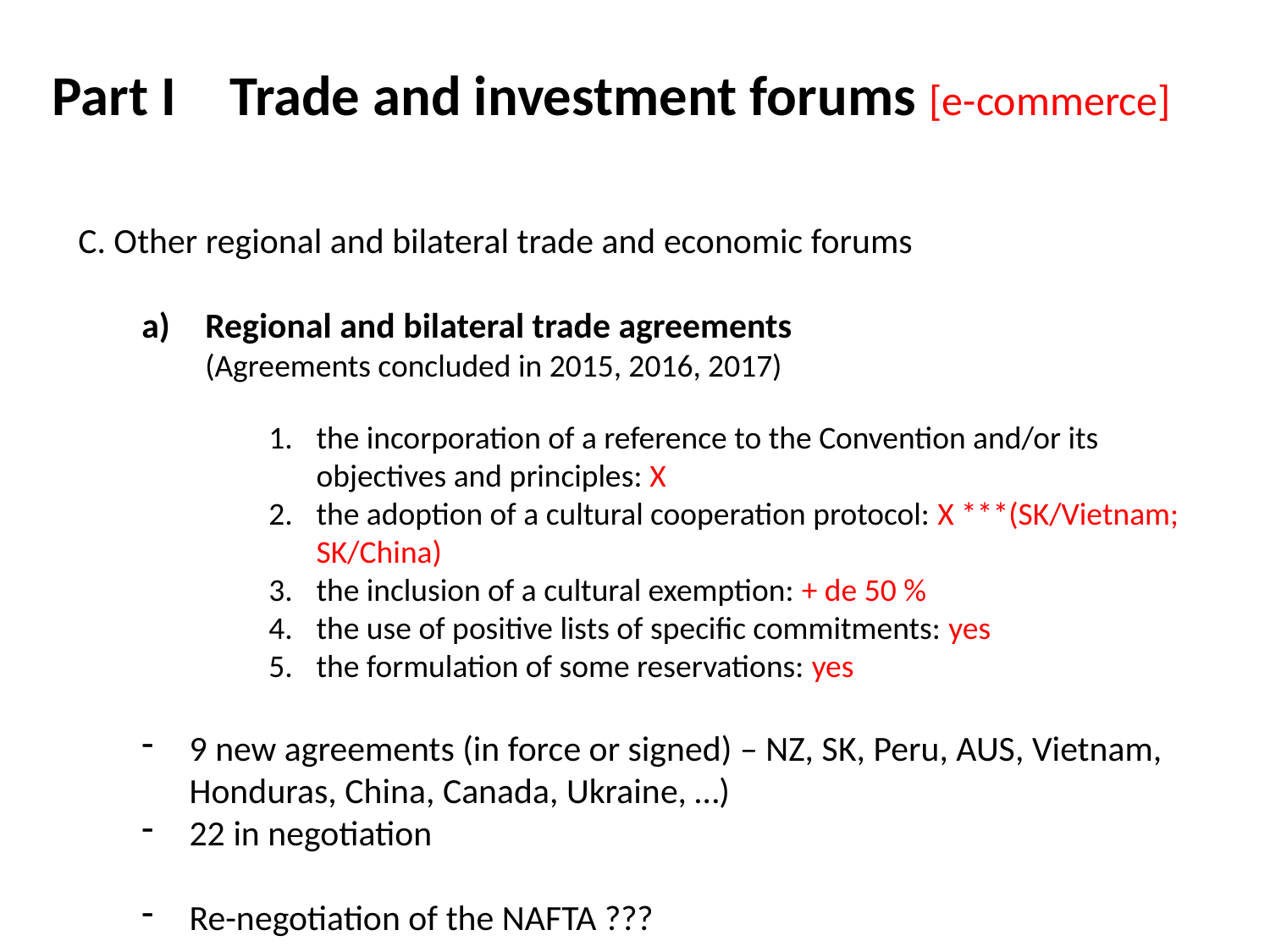

Part I	    Trade and investment forums [e-commerce]

C. Other regional and bilateral trade and economic forums

Regional and bilateral trade agreements
(Agreements concluded in 2015, 2016, 2017)

the incorporation of a reference to the Convention and/or its objectives and principles: X
the adoption of a cultural cooperation protocol: X ***(SK/Vietnam; SK/China)
the inclusion of a cultural exemption: + de 50 %
the use of positive lists of specific commitments: yes
the formulation of some reservations: yes

9 new agreements (in force or signed) – NZ, SK, Peru, AUS, Vietnam, Honduras, China, Canada, Ukraine, …)
22 in negotiation

Re-negotiation of the NAFTA ???